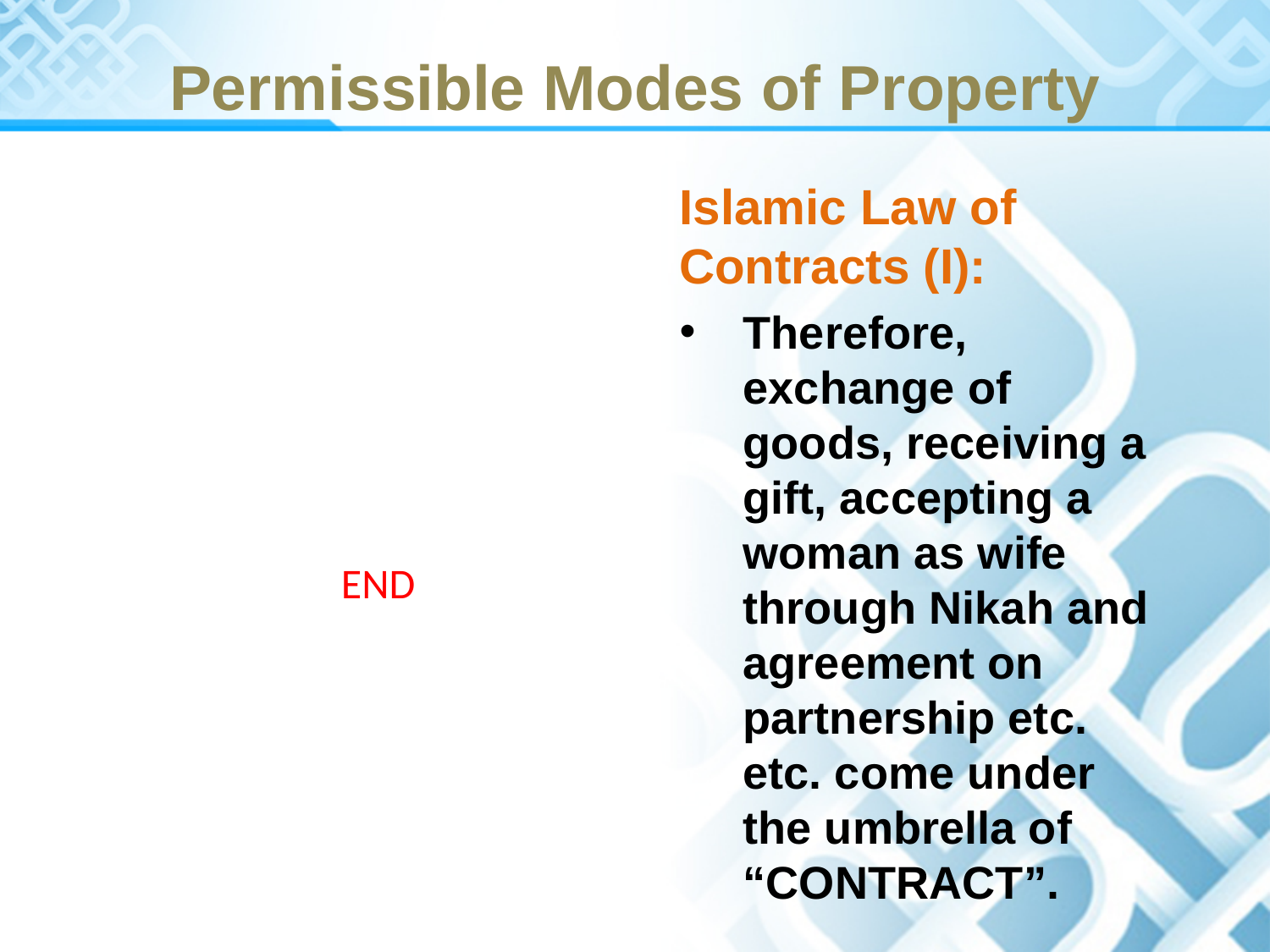

# Permissible Modes of Property
Islamic Law of Contracts (I):
Therefore, exchange of goods, receiving a gift, accepting a woman as wife through Nikah and agreement on partnership etc. etc. come under the umbrella of “CONTRACT”.
END